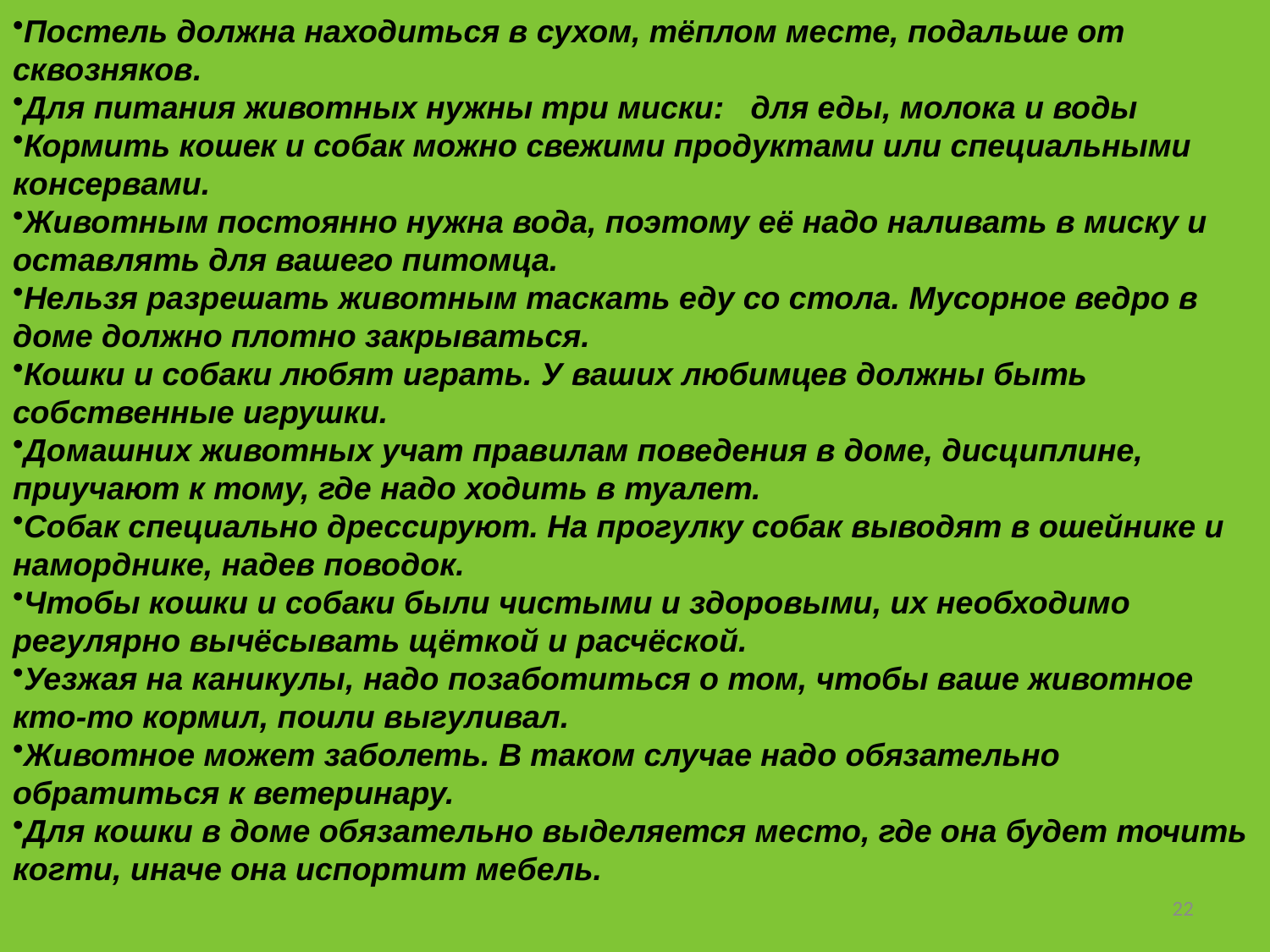

Постель должна находиться в сухом, тёплом месте, подальше от сквозняков.
Для питания животных нужны три миски:   для еды, молока и воды
Кормить кошек и собак можно свежими продуктами или специальными консервами.
Животным постоянно нужна вода, поэтому её надо наливать в миску и оставлять для вашего питомца.
Нельзя разрешать животным таскать еду со стола. Мусорное ведро в доме должно плотно закрываться.
Кошки и собаки любят играть. У ваших любимцев должны быть собственные игрушки.
Домашних животных учат правилам поведения в доме, дисциплине, приучают к тому, где надо ходить в туалет.
Собак специально дрессируют. На прогулку собак выводят в ошейнике и наморднике, надев поводок.
Чтобы кошки и собаки были чистыми и здоровыми, их необходимо регулярно вычёсывать щёткой и расчёской.
Уезжая на каникулы, надо позаботиться о том, чтобы ваше животное кто-то кормил, поили выгуливал.
Животное может заболеть. В таком случае надо обязательно обратиться к ветеринару.
Для кошки в доме обязательно выделяется место, где она будет точить когти, иначе она испортит мебель.
22